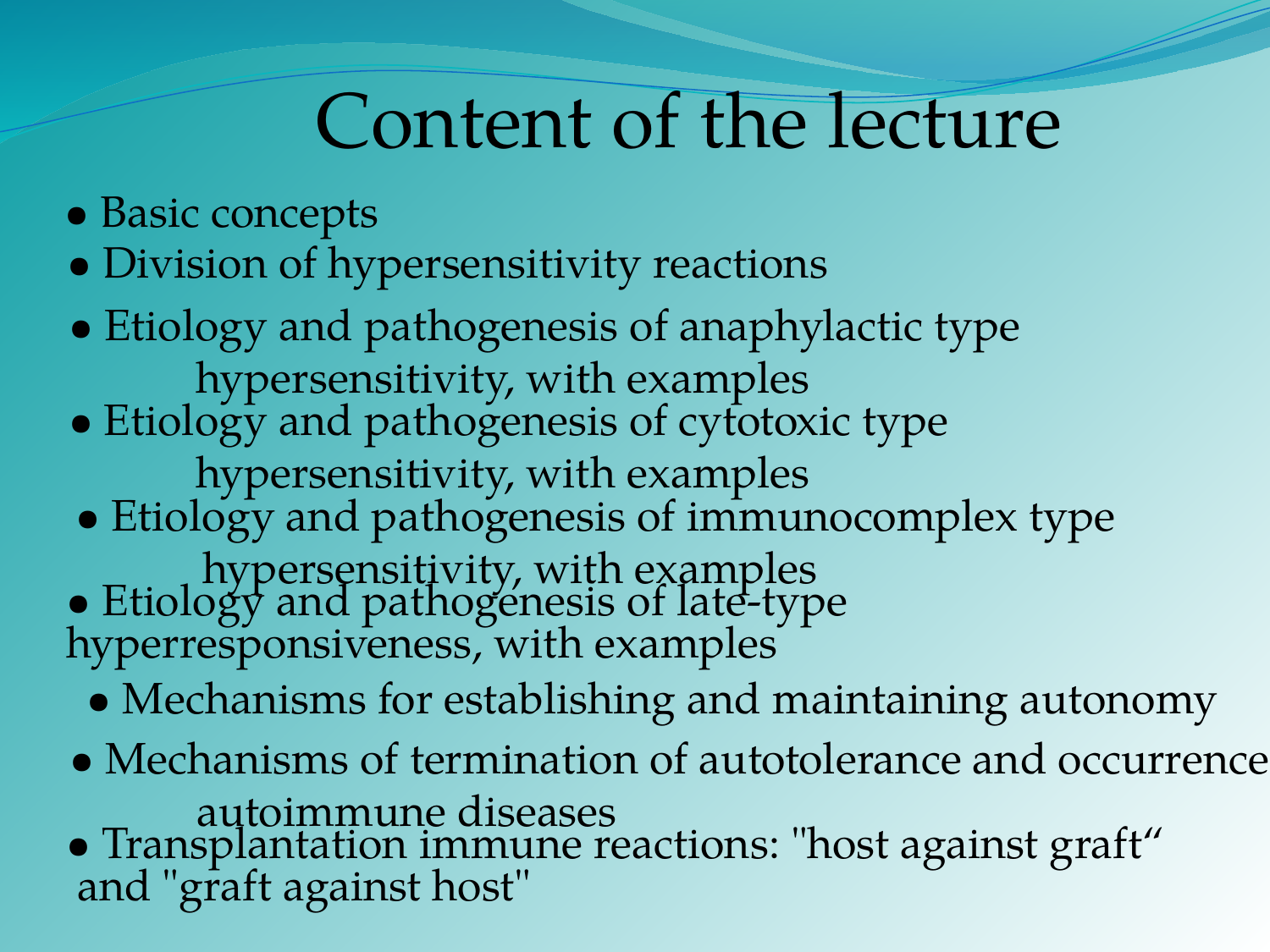

Content of the lecture

• Basic concepts

• Division of hypersensitivity reactions
• Etiology and pathogenesis of anaphylactic type
	hypersensitivity, with examples

• Etiology and pathogenesis of cytotoxic type
	hypersensitivity, with examples

• Etiology and pathogenesis of immunocomplex type
	hypersensitivity, with examples

• Etiology and pathogenesis of late-type
hyperresponsiveness, with examples
• Mechanisms for establishing and maintaining autonomy

• Mechanisms of termination of autotolerance and occurrence
	autoimmune diseases

• Transplantation immune reactions: "host against graft“
 and "graft against host"